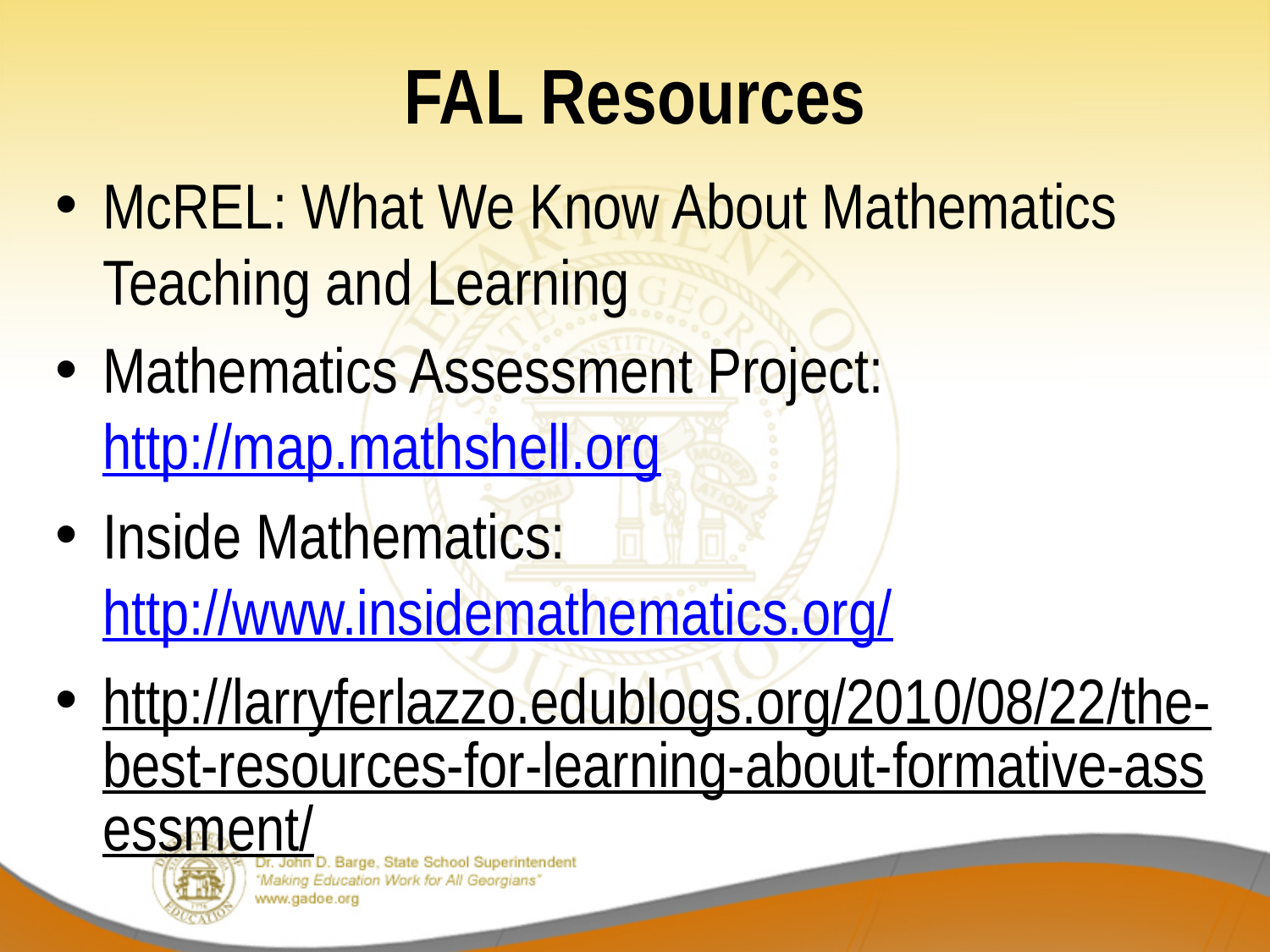

# FAL Resources
McREL: What We Know About Mathematics Teaching and Learning
Mathematics Assessment Project: http://map.mathshell.org
Inside Mathematics: http://www.insidemathematics.org/
http://larryferlazzo.edublogs.org/2010/08/22/the-best-resources-for-learning-about-formative-assessment/